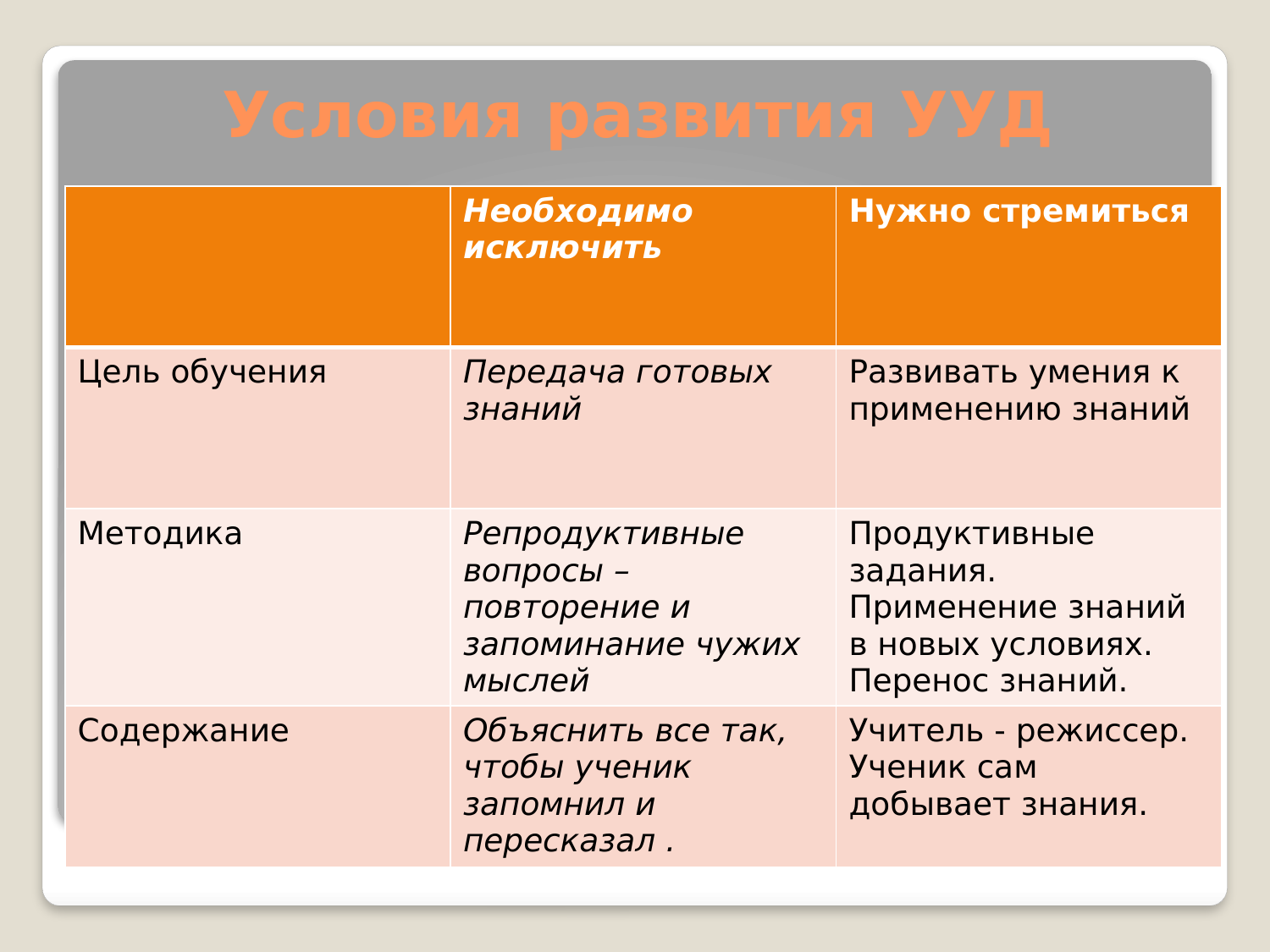

# Условия развития УУД
|  | Необходимо исключить | Нужно стремиться |
| --- | --- | --- |
| Цель обучения | Передача готовых знаний | Развивать умения к применению знаний |
| Методика | Репродуктивные вопросы – повторение и запоминание чужих мыслей | Продуктивные задания. Применение знаний в новых условиях. Перенос знаний. |
| Содержание | Объяснить все так, чтобы ученик запомнил и пересказал . | Учитель - режиссер. Ученик сам добывает знания. |